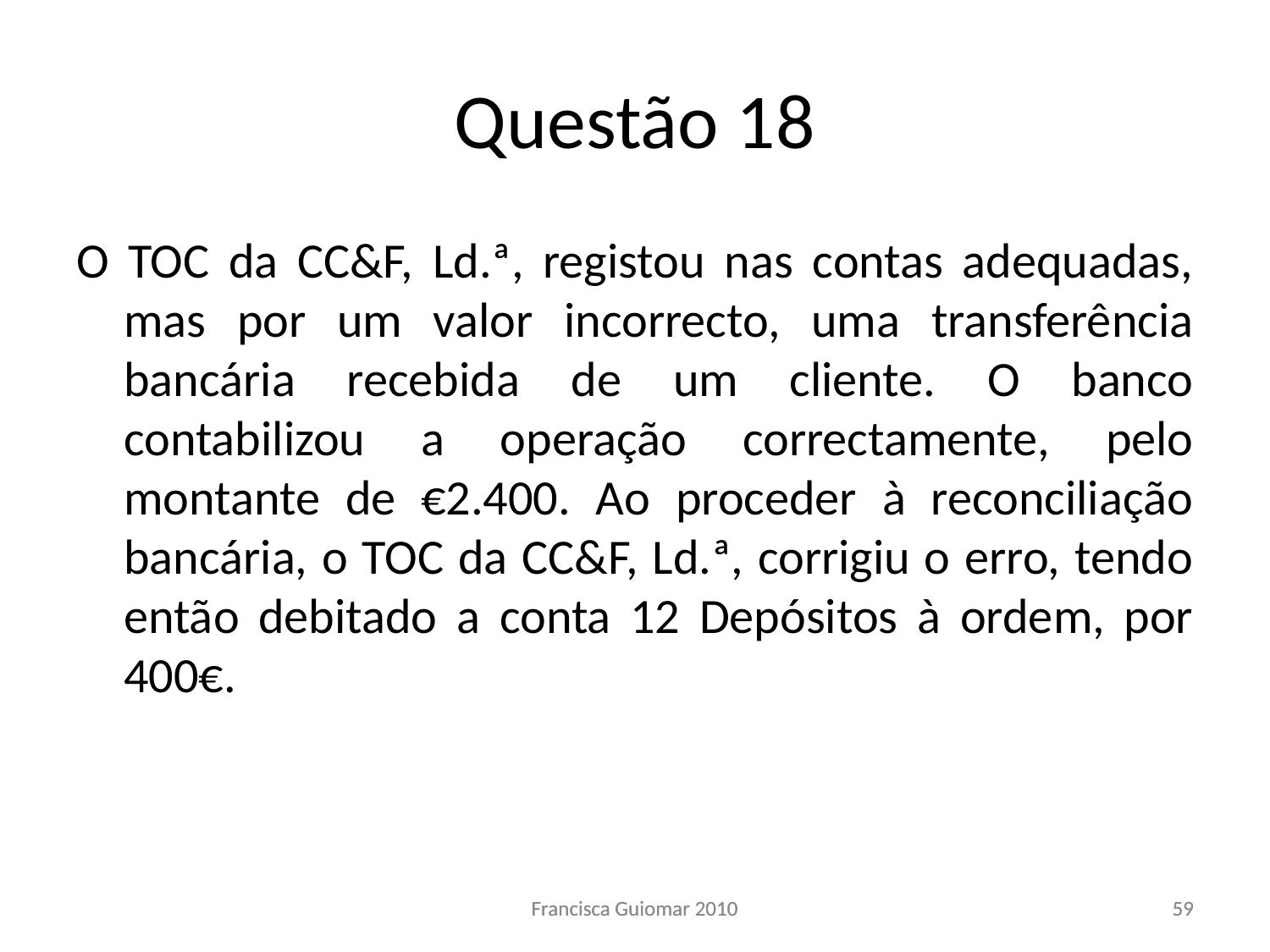

# Questão 18
O TOC da CC&F, Ld.ª, registou nas contas adequadas, mas por um valor incorrecto, uma transferência bancária recebida de um cliente. O banco contabilizou a operação correctamente, pelo montante de €2.400. Ao proceder à reconciliação bancária, o TOC da CC&F, Ld.ª, corrigiu o erro, tendo então debitado a conta 12 Depósitos à ordem, por 400€.
Francisca Guiomar 2010
Francisca Guiomar 2010
59
59